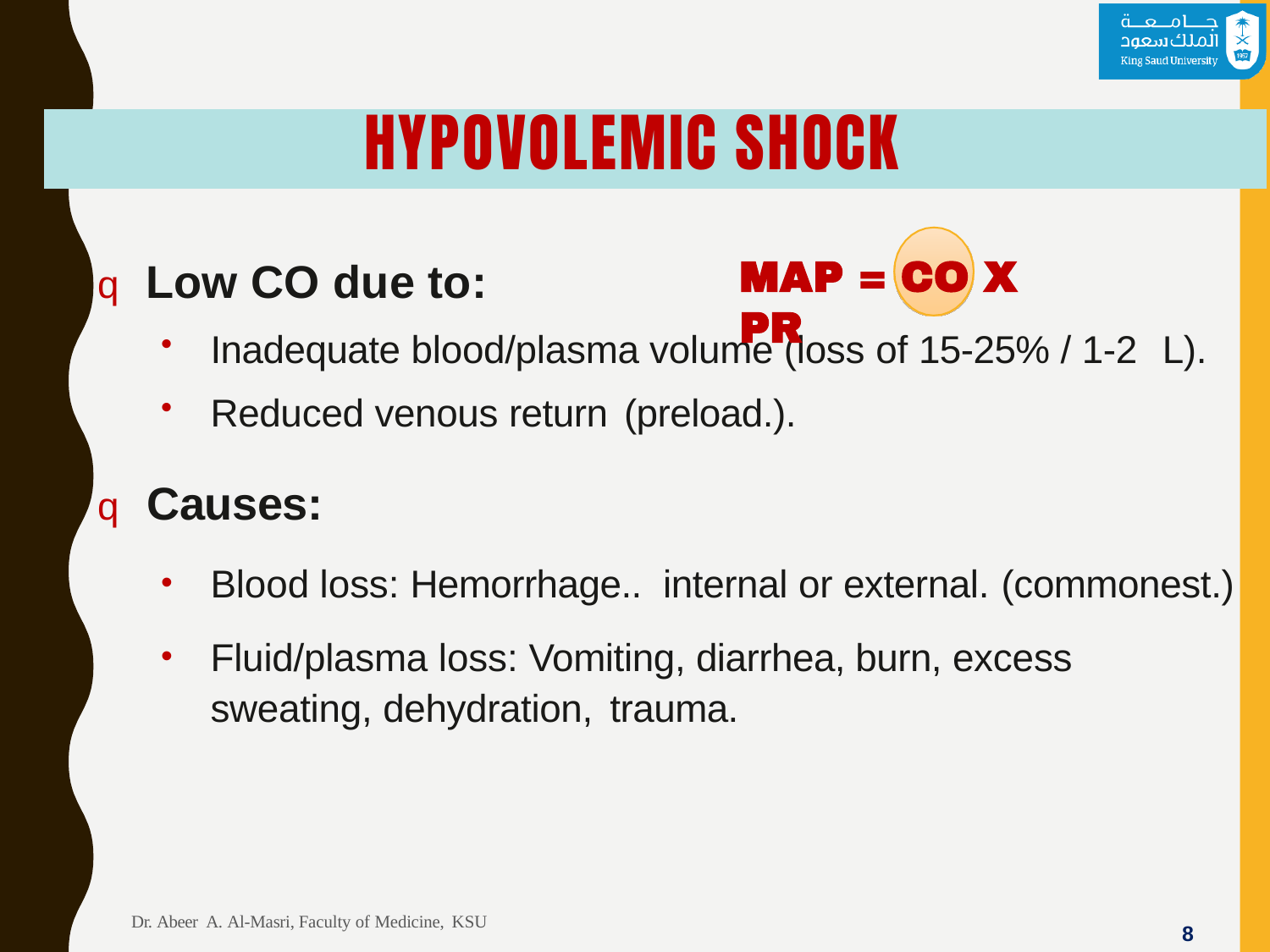

# HYPOVOLEMIC SHOCK

MAP = CO X PR
q Low CO due to:
Inadequate blood/plasma volume (loss of 15-25% / 1-2  L).
Reduced venous return (preload.).

q Causes:
Blood loss: Hemorrhage..  internal or external. (commonest.)
Fluid/plasma loss: Vomiting, diarrhea, burn, excess  sweating, dehydration, trauma.
Dr. Abeer  A. Al-Masri, Faculty of Medicine, KSU
8